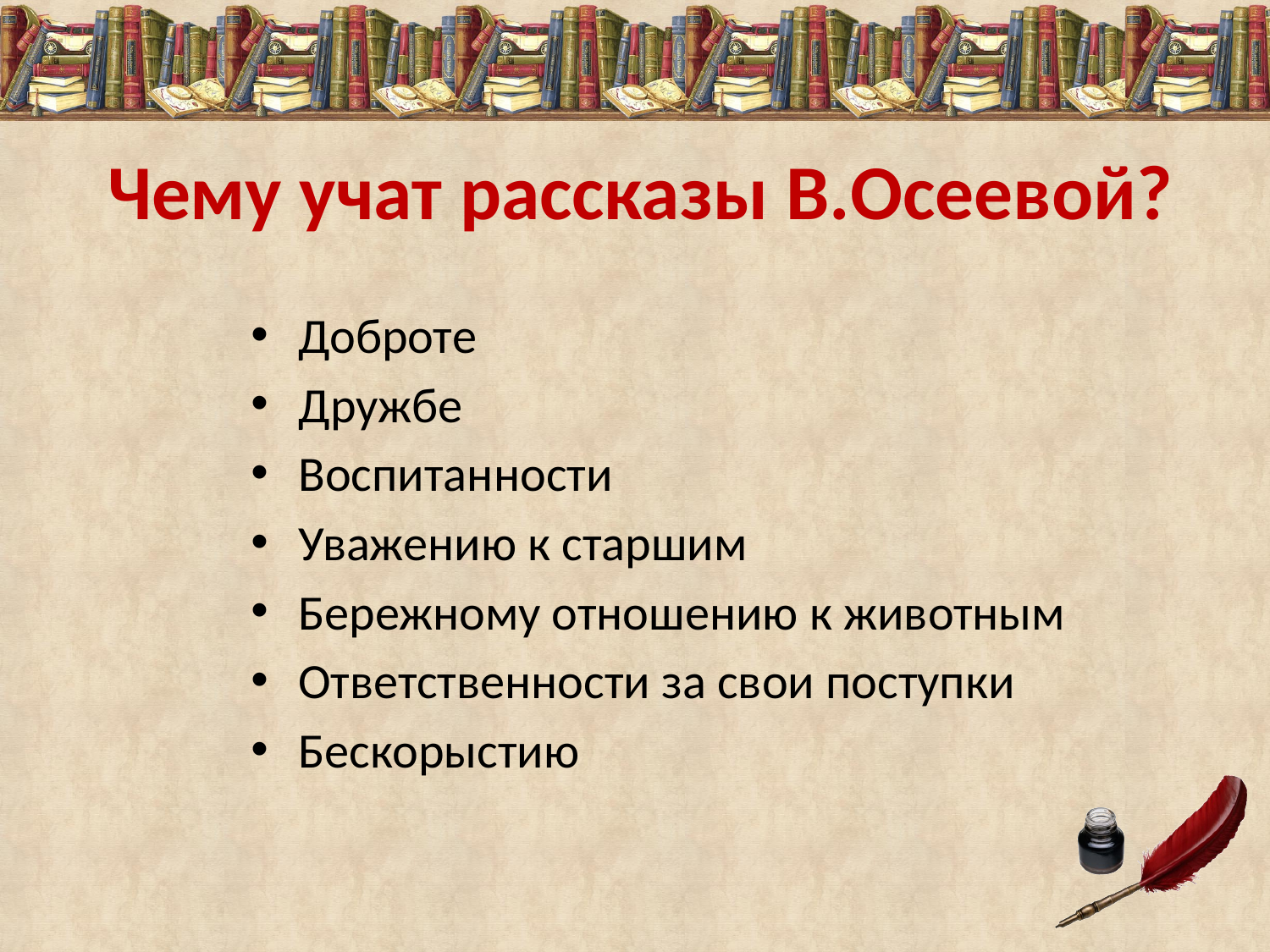

# Чему учат рассказы В.Осеевой?
Доброте
Дружбе
Воспитанности
Уважению к старшим
Бережному отношению к животным
Ответственности за свои поступки
Бескорыстию